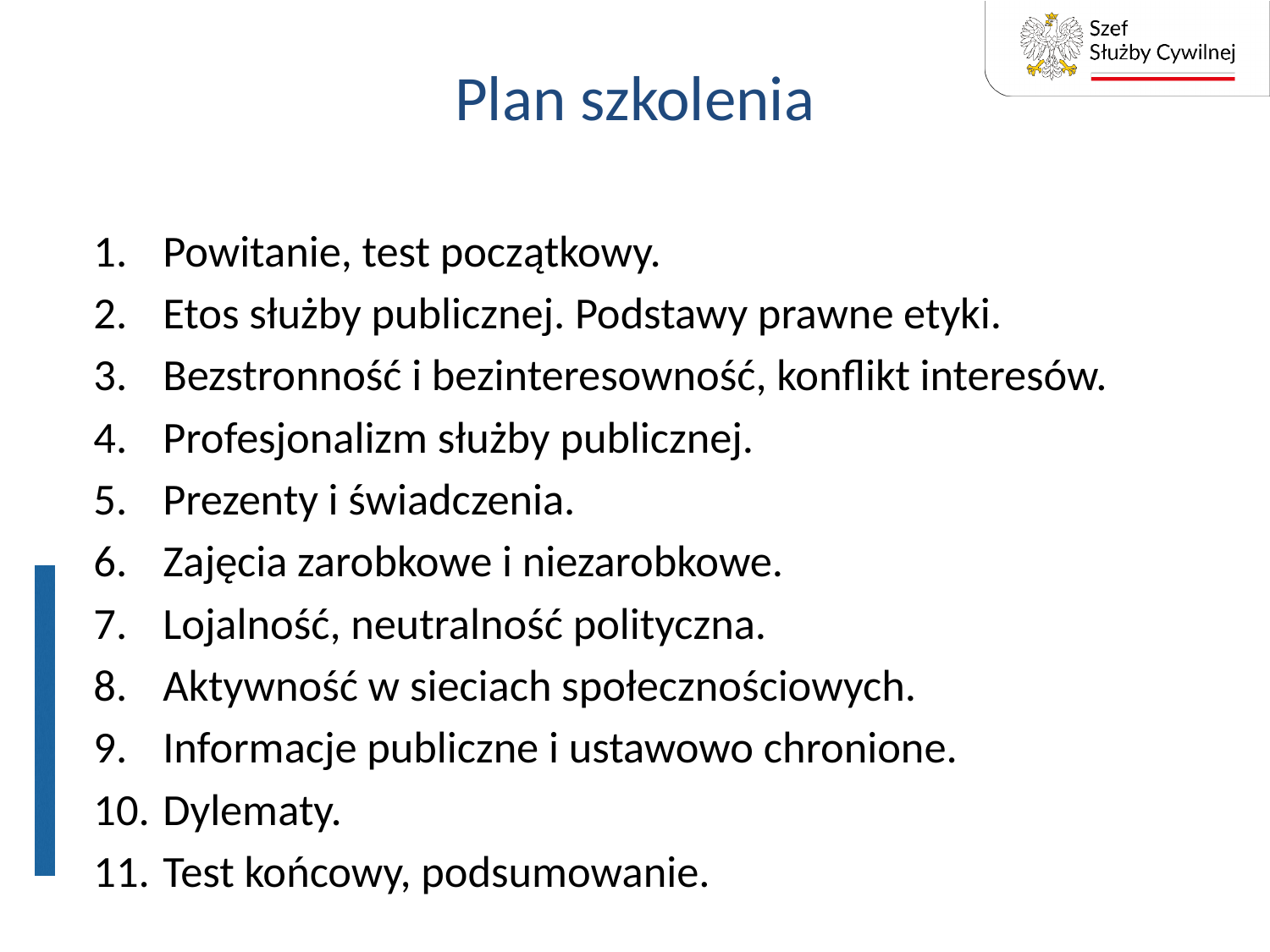

# Plan szkolenia
Powitanie, test początkowy.
Etos służby publicznej. Podstawy prawne etyki.
Bezstronność i bezinteresowność, konflikt interesów.
Profesjonalizm służby publicznej.
Prezenty i świadczenia.
Zajęcia zarobkowe i niezarobkowe.
Lojalność, neutralność polityczna.
Aktywność w sieciach społecznościowych.
Informacje publiczne i ustawowo chronione.
Dylematy.
Test końcowy, podsumowanie.